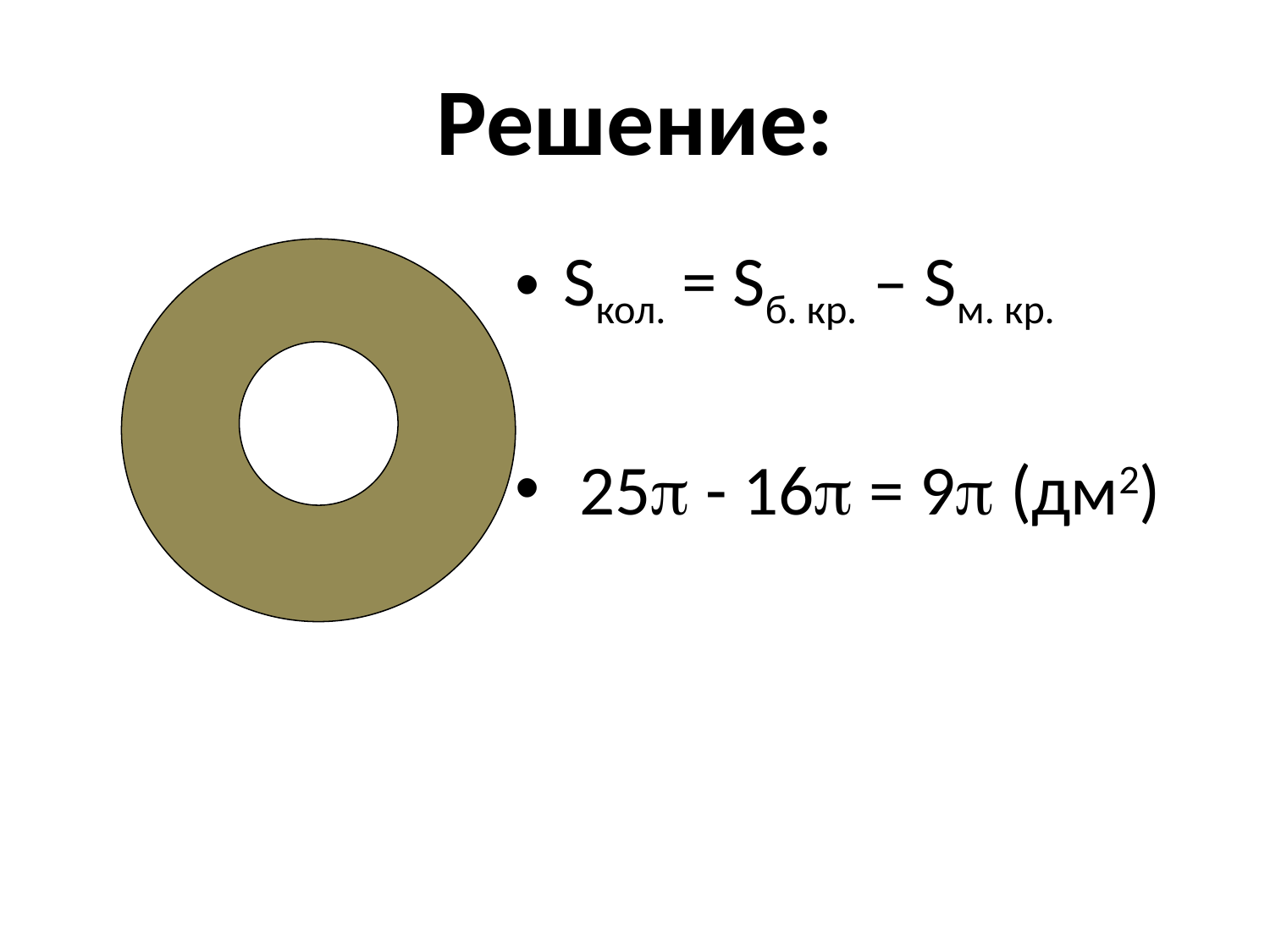

# Решение:
Sкол. = Sб. кр. – Sм. кр.

 25π - 16π = 9π (дм2)